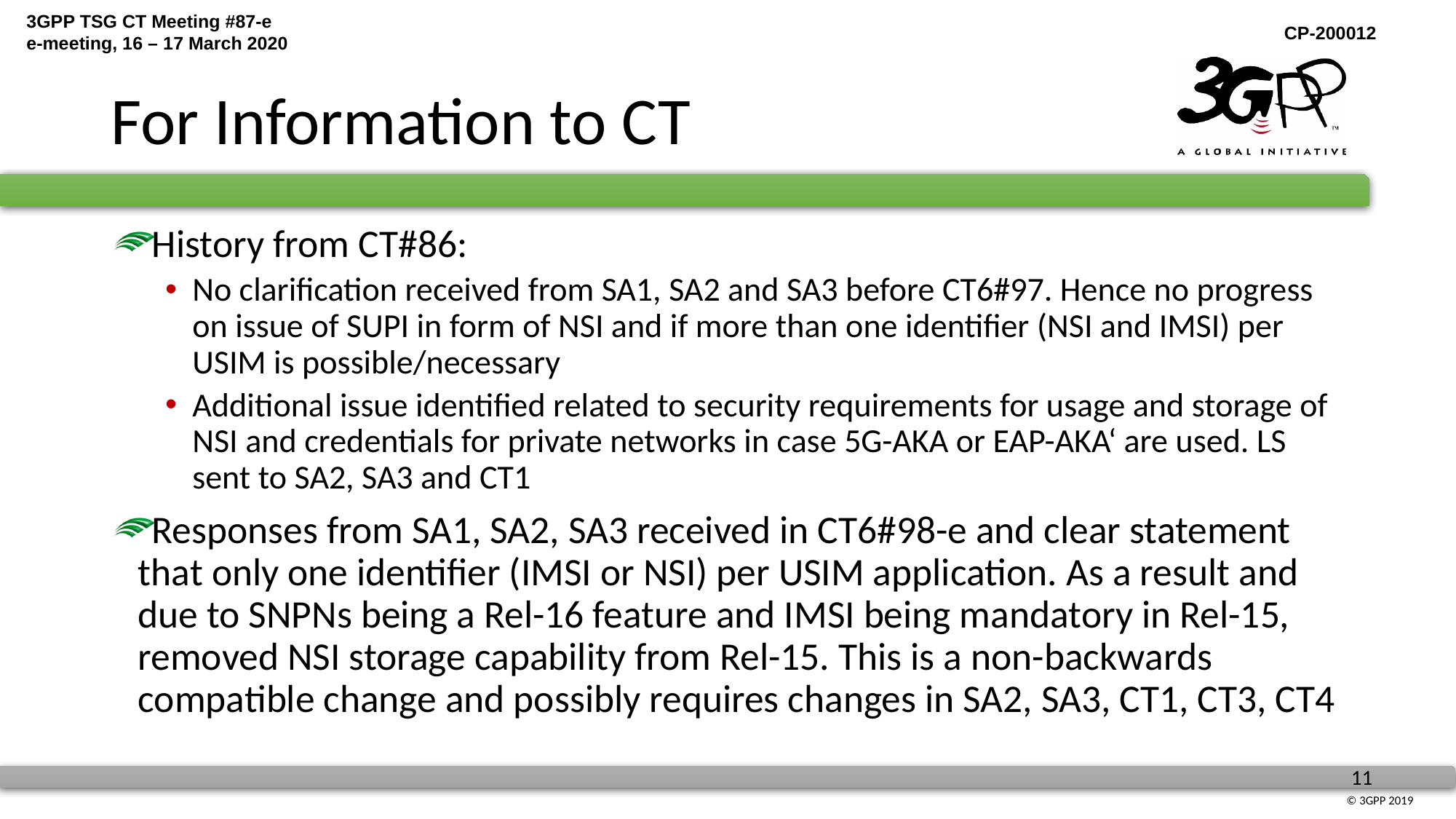

# For Information to CT
History from CT#86:
No clarification received from SA1, SA2 and SA3 before CT6#97. Hence no progress on issue of SUPI in form of NSI and if more than one identifier (NSI and IMSI) per USIM is possible/necessary
Additional issue identified related to security requirements for usage and storage of NSI and credentials for private networks in case 5G-AKA or EAP-AKA‘ are used. LS sent to SA2, SA3 and CT1
Responses from SA1, SA2, SA3 received in CT6#98-e and clear statement that only one identifier (IMSI or NSI) per USIM application. As a result and due to SNPNs being a Rel-16 feature and IMSI being mandatory in Rel-15, removed NSI storage capability from Rel-15. This is a non-backwards compatible change and possibly requires changes in SA2, SA3, CT1, CT3, CT4